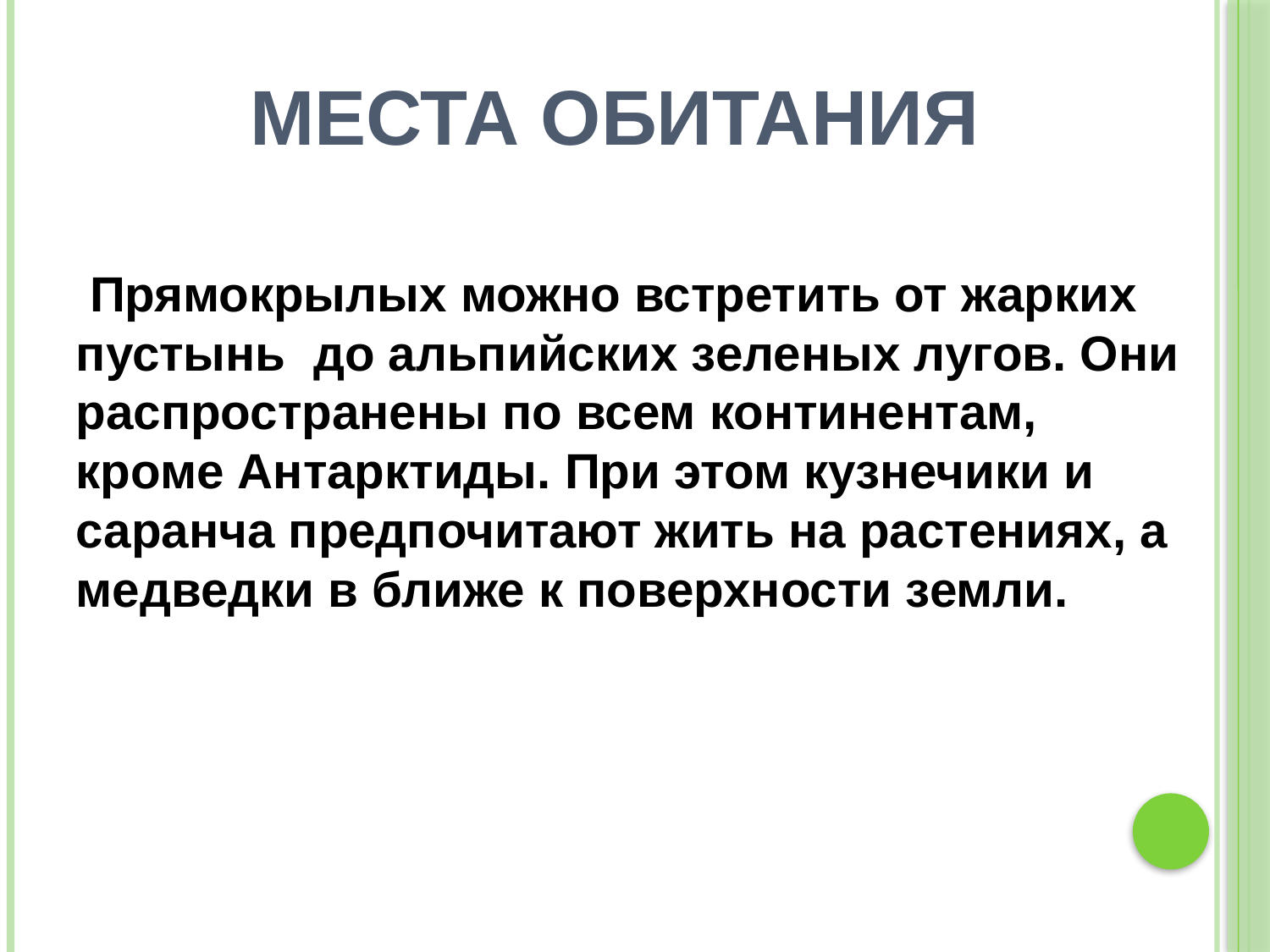

# Места обитания
 Прямокрылых можно встретить от жарких пустынь  до альпийских зеленых лугов. Они распространены по всем континентам, кроме Антарктиды. При этом кузнечики и саранча предпочитают жить на растениях, а медведки в ближе к поверхности земли.